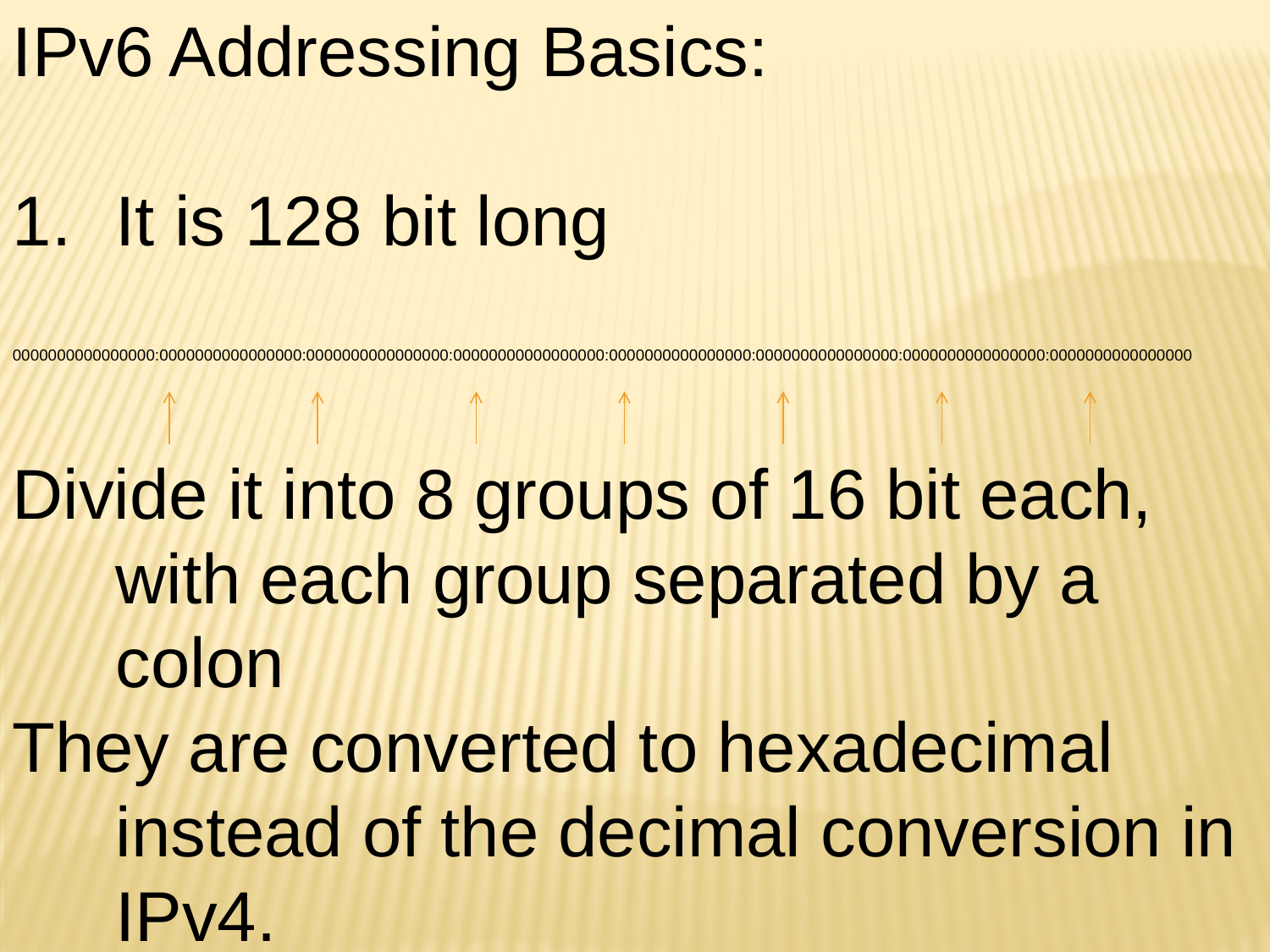

IPv6 Addressing Basics:

It is 128 bit long

0000000000000000:0000000000000000:0000000000000000:00000000000000000:0000000000000000:0000000000000000:0000000000000000:0000000000000000

Divide it into 8 groups of 16 bit each, with each group separated by a colon
They are converted to hexadecimal instead of the decimal conversion in IPv4.